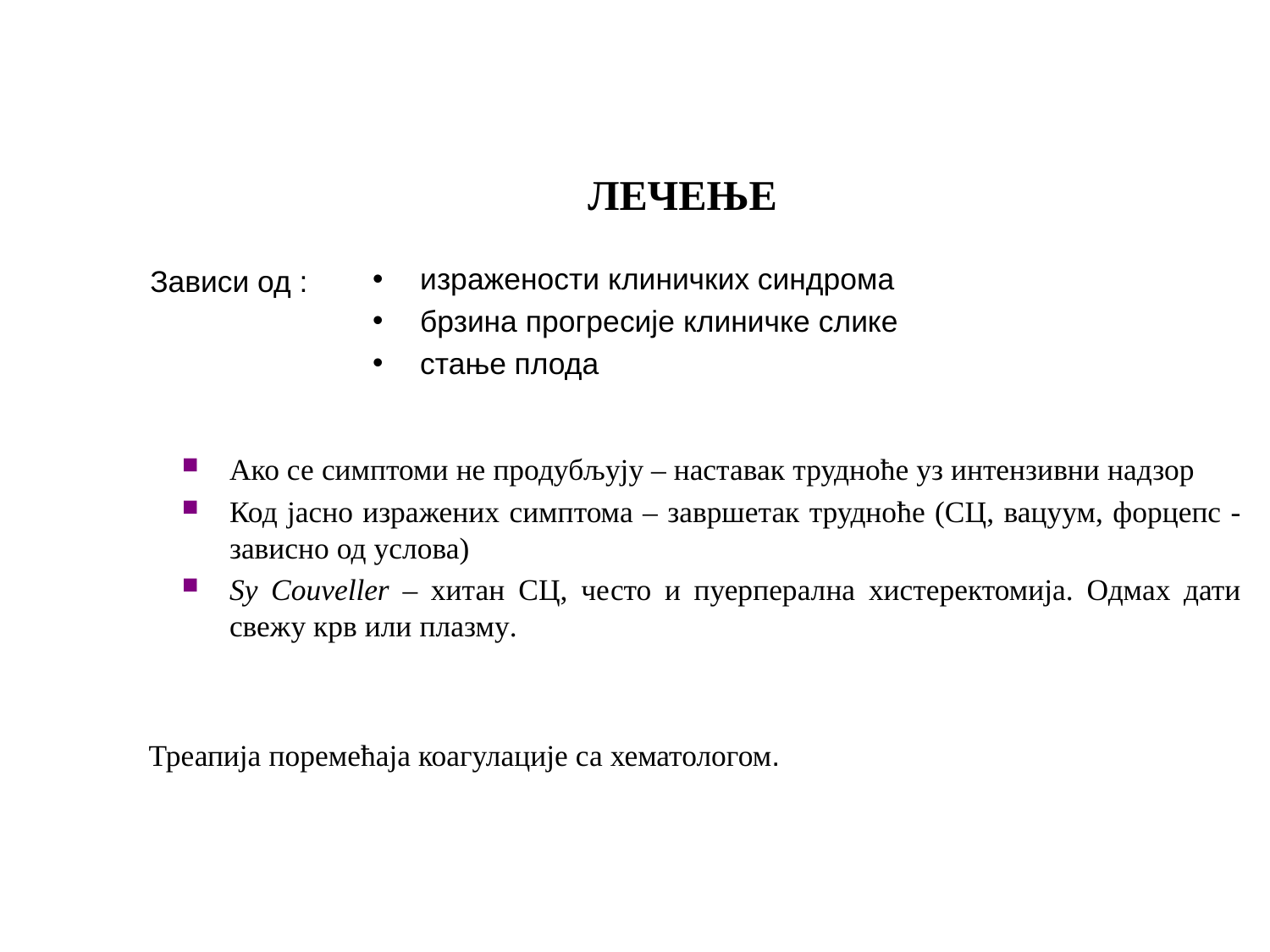

# ЛЕЧЕЊЕ
изражености клиничких синдрома
брзина прогресије клиничке слике
стање плода
Зависи од :
Ако се симптоми не продубљују – наставак трудноће уз интензивни надзор
Код јасно изражених симптома – завршетак трудноће (СЦ, вацуум, форцепс - зависно од услова)
Sy Couveller – хитан СЦ, често и пуерперална хистеректомија. Одмах дати свежу крв или плазму.
Треапија поремећаја коагулације са хематологом.